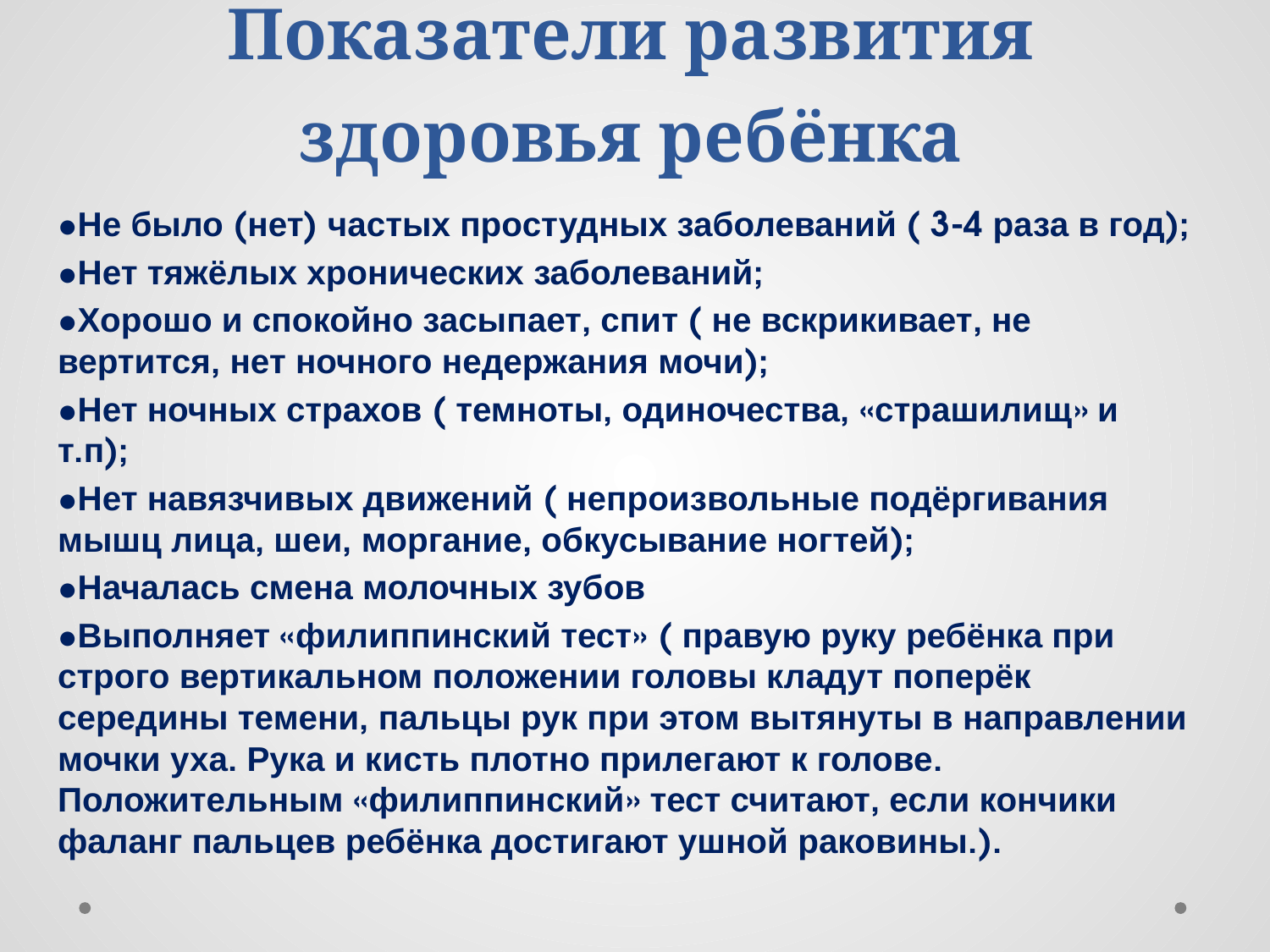

# Показатели развития здоровья ребёнка
•Не было (нет) частых простудных заболеваний ( 3-4 раза в год);
•Нет тяжёлых хронических заболеваний;
•Хорошо и спокойно засыпает, спит ( не вскрикивает, не вертится, нет ночного недержания мочи);
•Нет ночных страхов ( темноты, одиночества, «страшилищ» и т.п);
•Нет навязчивых движений ( непроизвольные подёргивания мышц лица, шеи, моргание, обкусывание ногтей);
•Началась смена молочных зубов
•Выполняет «филиппинский тест» ( правую руку ребёнка при строго вертикальном положении головы кладут поперёк середины темени, пальцы рук при этом вытянуты в направлении мочки уха. Рука и кисть плотно прилегают к голове. Положительным «филиппинский» тест считают, если кончики фаланг пальцев ребёнка достигают ушной раковины.).